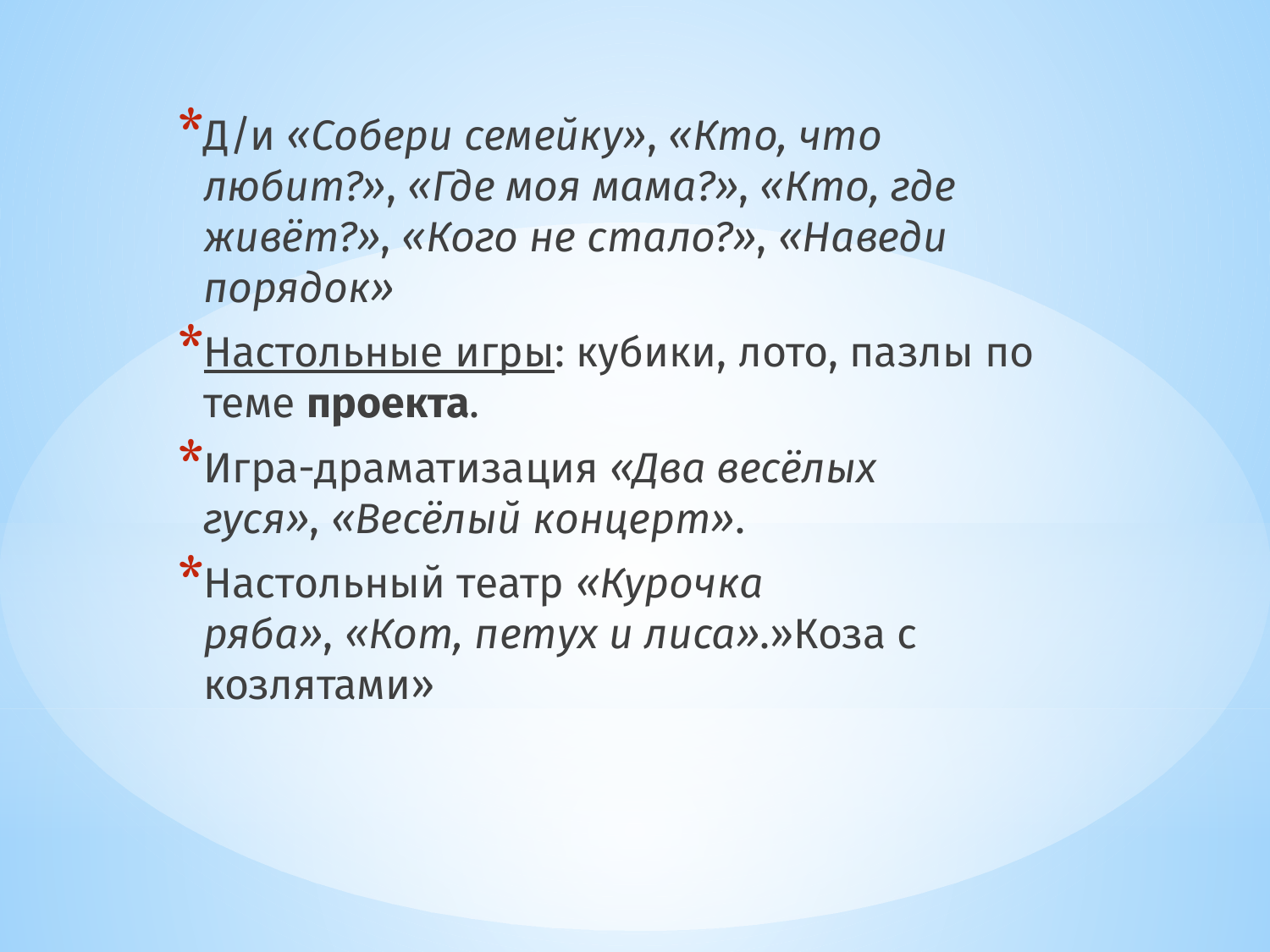

Д/и «Собери семейку», «Кто, что любит?», «Где моя мама?», «Кто, где живёт?», «Кого не стало?», «Наведи порядок»
Настольные игры: кубики, лото, пазлы по теме проекта.
Игра-драматизация «Два весёлых гуся», «Весёлый концерт».
Настольный театр «Курочка ряба», «Кот, петух и лиса».»Коза с козлятами»